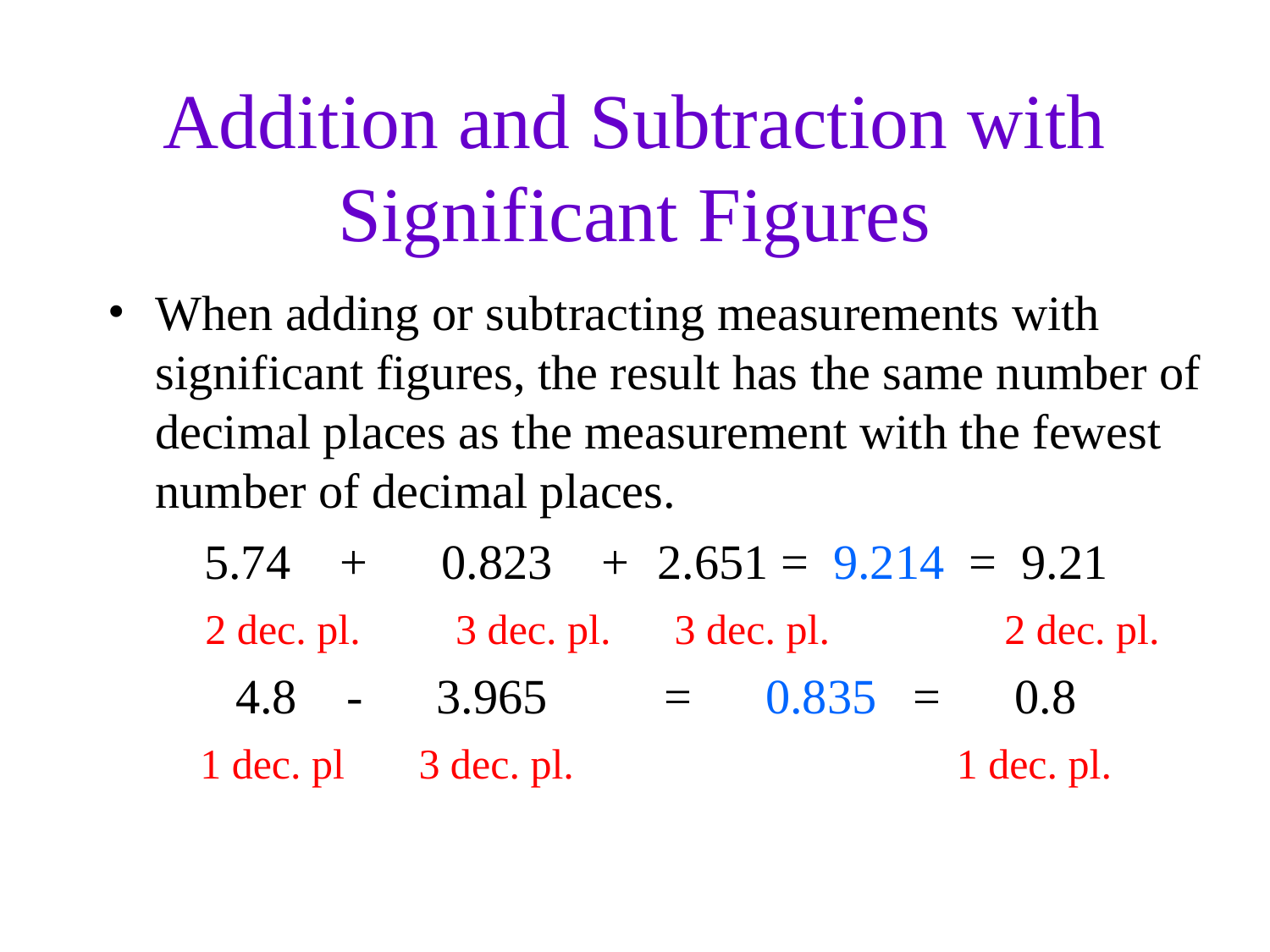

Addition and Subtraction with Significant Figures
When adding or subtracting measurements with significant figures, the result has the same number of decimal places as the measurement with the fewest number of decimal places.
5.74    +      0.823    +	  2.651 =  9.214  =  9.21
     2 dec. pl.         3 dec. pl.      3 dec. pl. 	    2 dec. pl.
4.8    -      3.965	=      0.835   =      0.8
1 dec. pl       3 dec. pl. 		                   1 dec. pl.